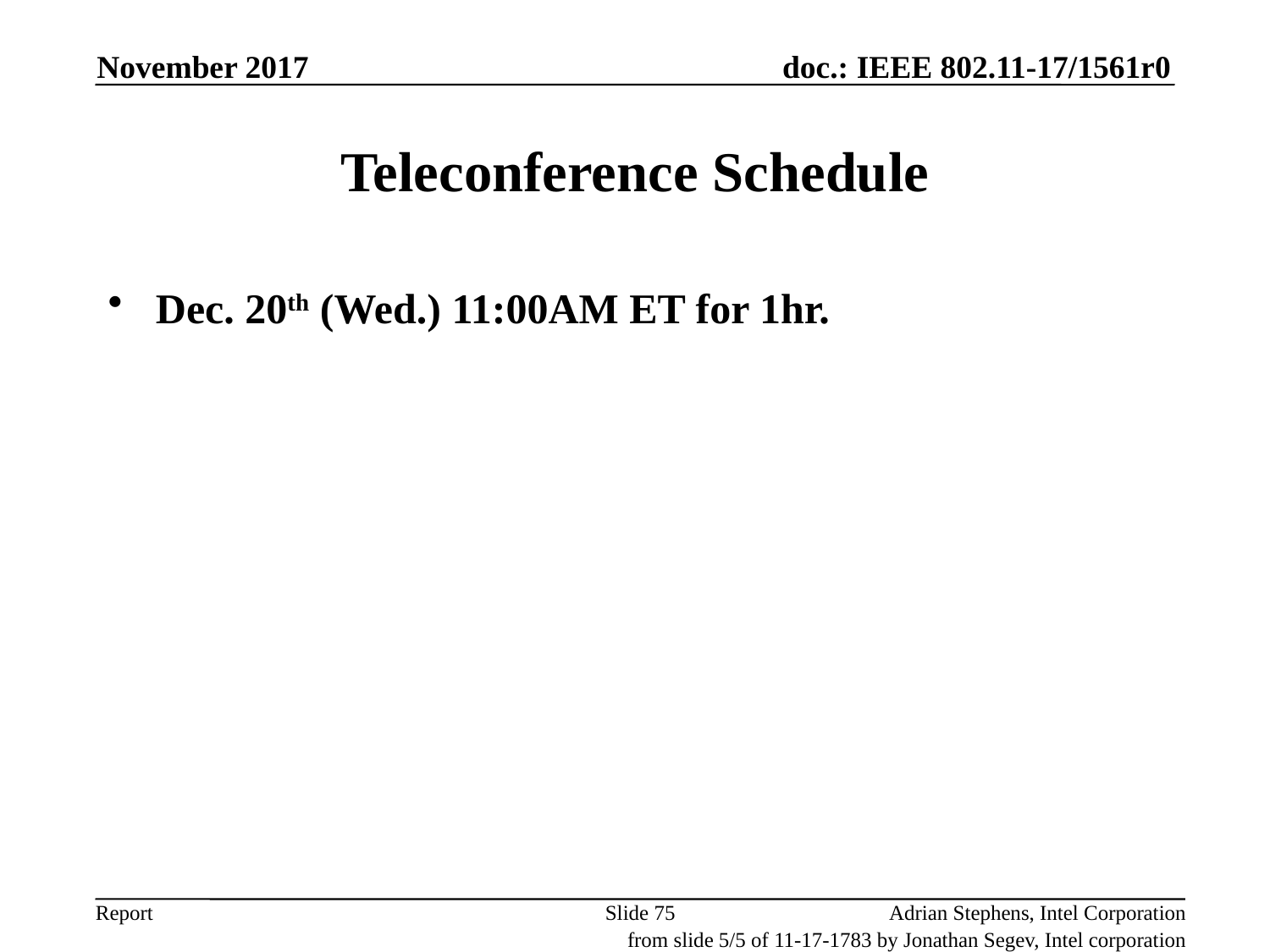

November 2017
# Teleconference Schedule
Dec. 20th (Wed.) 11:00AM ET for 1hr.
Slide 75
Adrian Stephens, Intel Corporation
from slide 5/5 of 11-17-1783 by Jonathan Segev, Intel corporation